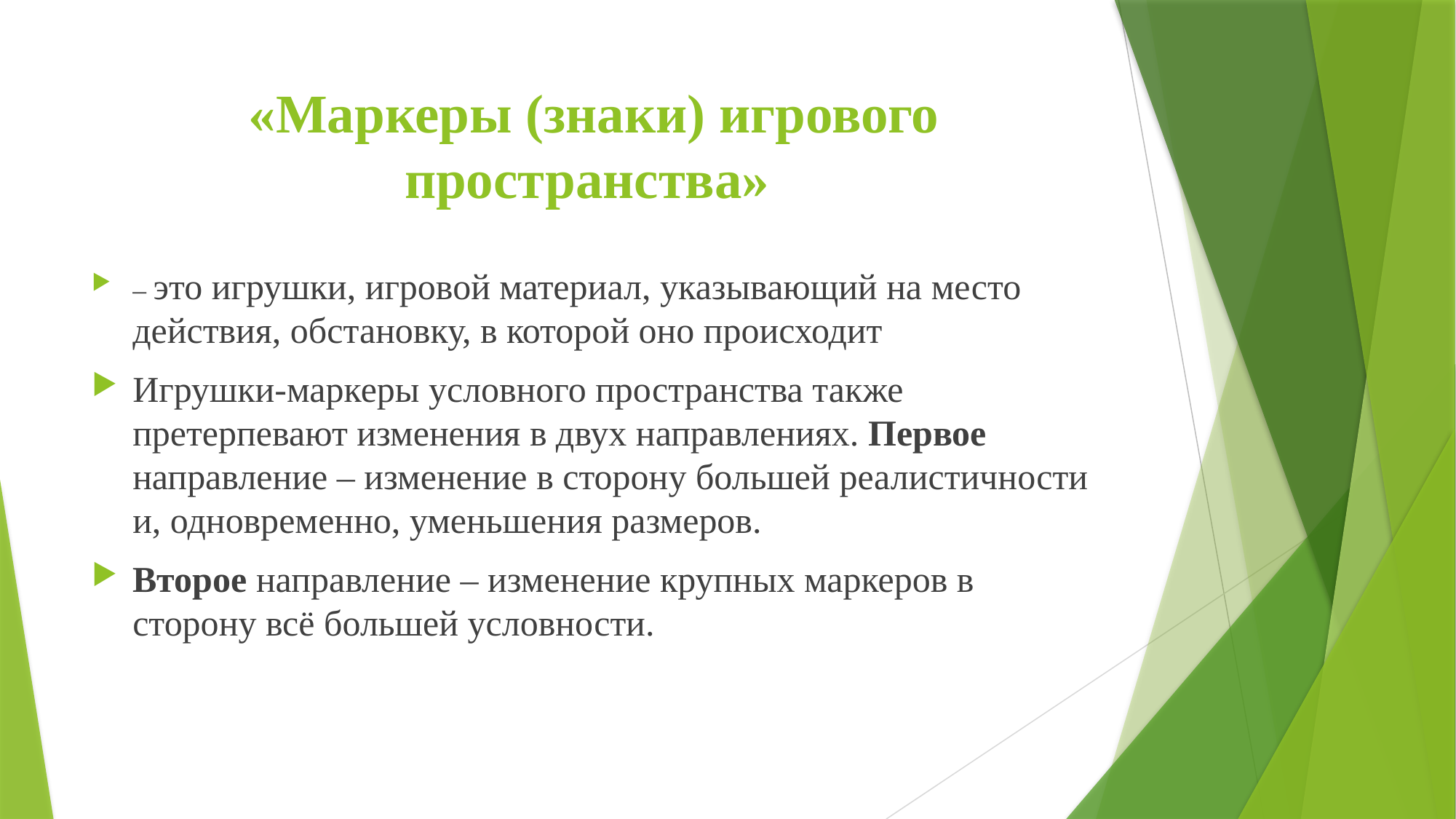

# «Маркеры (знаки) игрового пространства»
– это игрушки, игровой материал, указывающий на место действия, обстановку, в которой оно происходит
Игрушки-маркеры условного пространства также претерпевают изменения в двух направлениях. Первое направление – изменение в сторону большей реалистичности и, одновременно, уменьшения размеров.
Второе направление – изменение крупных маркеров в сторону всё большей условности.